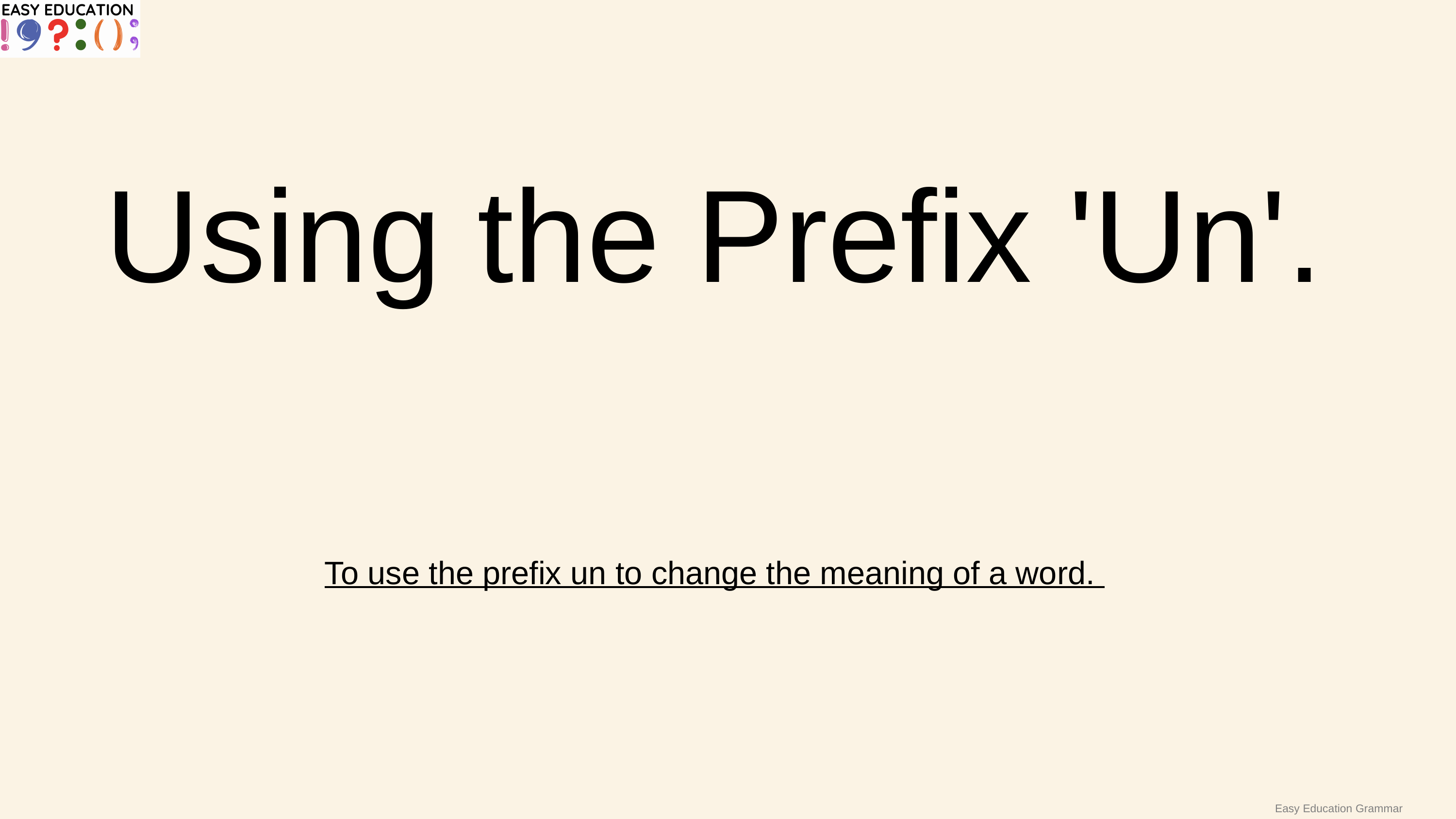

Using the Prefix 'Un'.
To use the prefix un to change the meaning of a word.